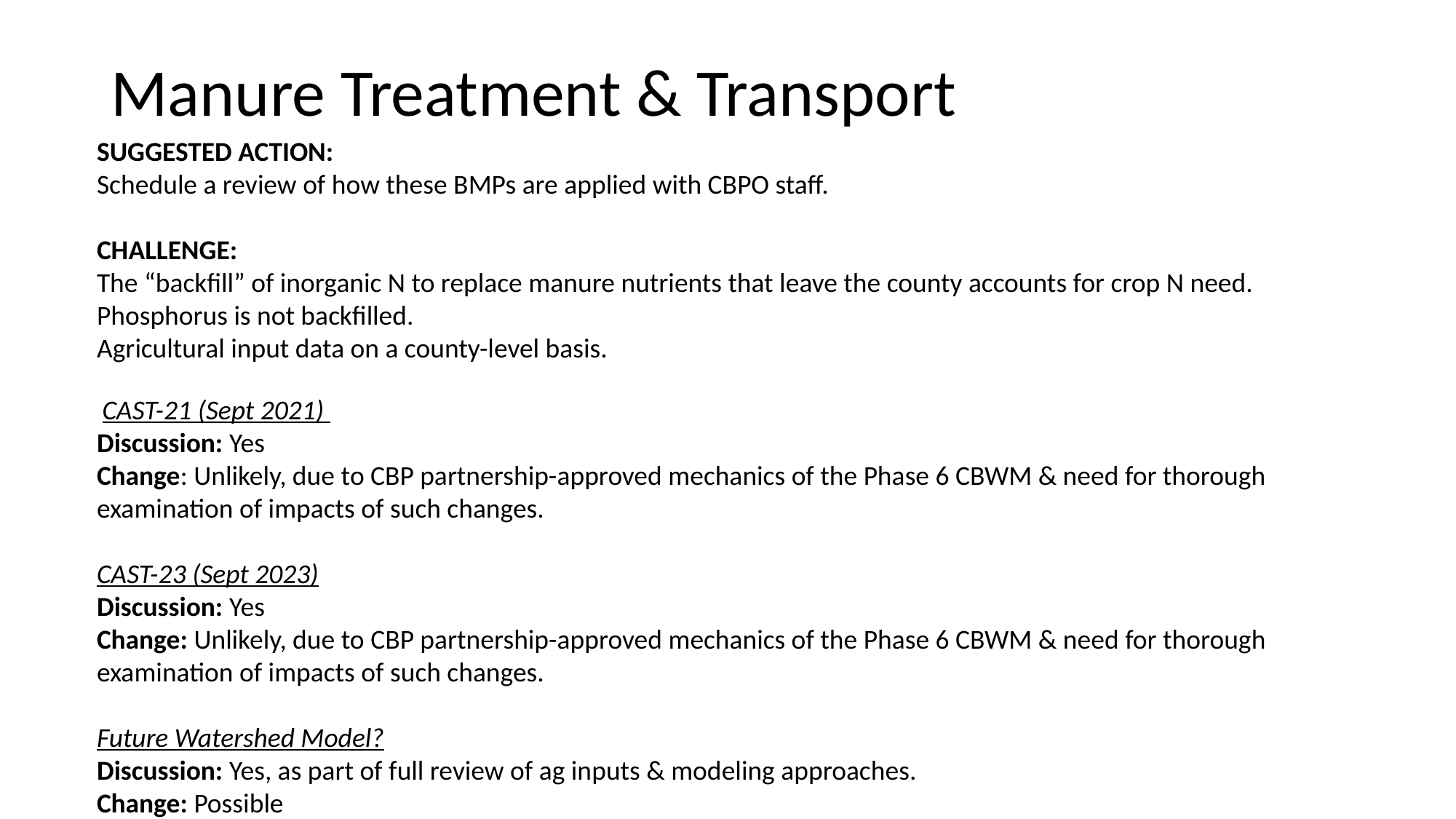

# Manure Treatment & Transport
SUGGESTED ACTION:
Schedule a review of how these BMPs are applied with CBPO staff.

CHALLENGE:
The “backfill” of inorganic N to replace manure nutrients that leave the county accounts for crop N need.
Phosphorus is not backfilled.
Agricultural input data on a county-level basis.

 CAST-21 (Sept 2021)
Discussion: Yes
Change: Unlikely, due to CBP partnership-approved mechanics of the Phase 6 CBWM & need for thorough examination of impacts of such changes.

CAST-23 (Sept 2023)
Discussion: Yes
Change: Unlikely, due to CBP partnership-approved mechanics of the Phase 6 CBWM & need for thorough examination of impacts of such changes.

Future Watershed Model?
Discussion: Yes, as part of full review of ag inputs & modeling approaches.
Change: Possible